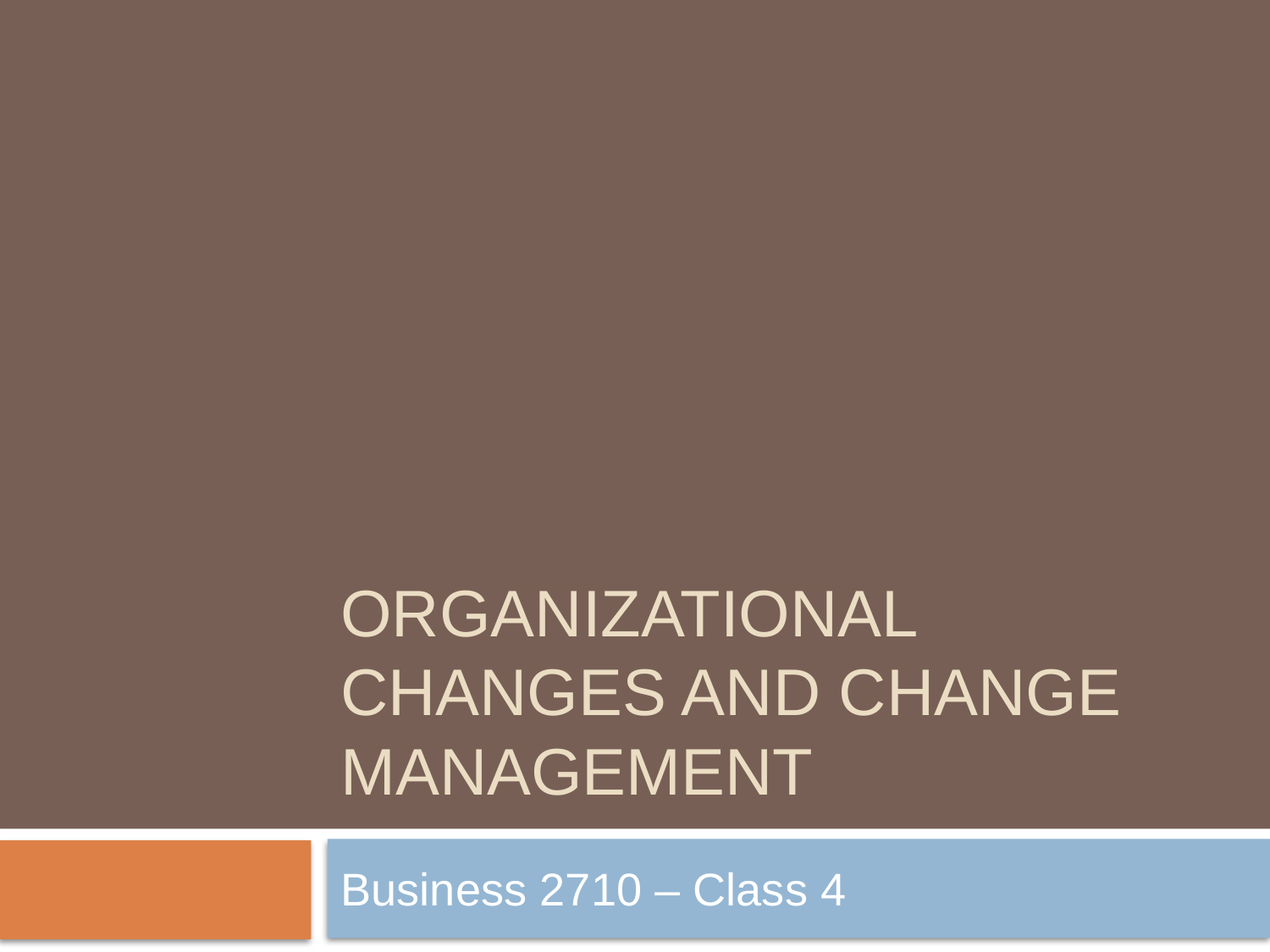

# Organizational Changes and Change Management
Business 2710 – Class 4